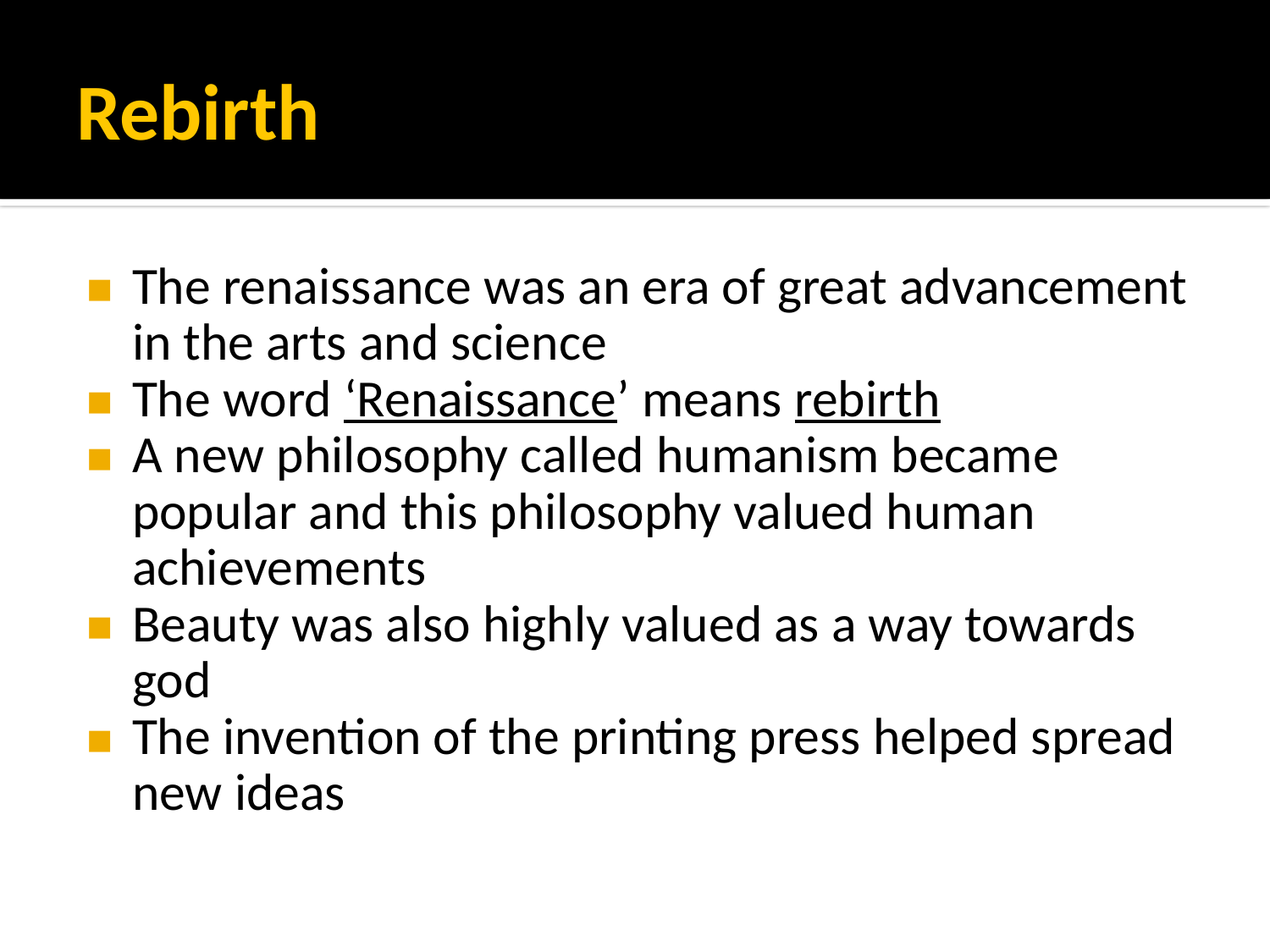

# Rebirth
The renaissance was an era of great advancement in the arts and science
The word ‘Renaissance’ means rebirth
A new philosophy called humanism became popular and this philosophy valued human achievements
Beauty was also highly valued as a way towards god
The invention of the printing press helped spread new ideas